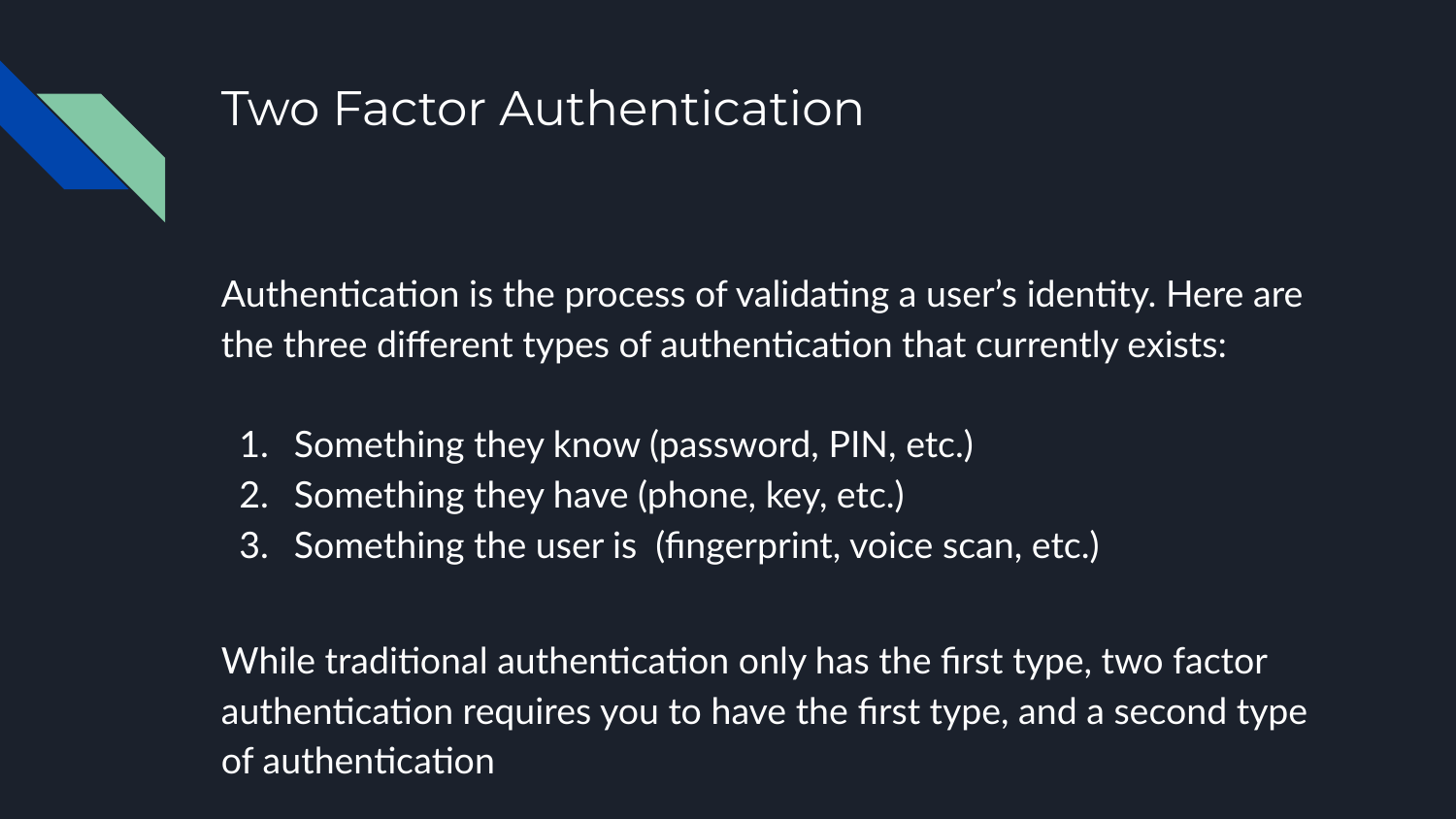

# Two Factor Authentication
Authentication is the process of validating a user’s identity. Here are the three different types of authentication that currently exists:

Something they know (password, PIN, etc.)
Something they have (phone, key, etc.)
Something the user is  (fingerprint, voice scan, etc.)

While traditional authentication only has the first type, two factor authentication requires you to have the first type, and a second type of authentication